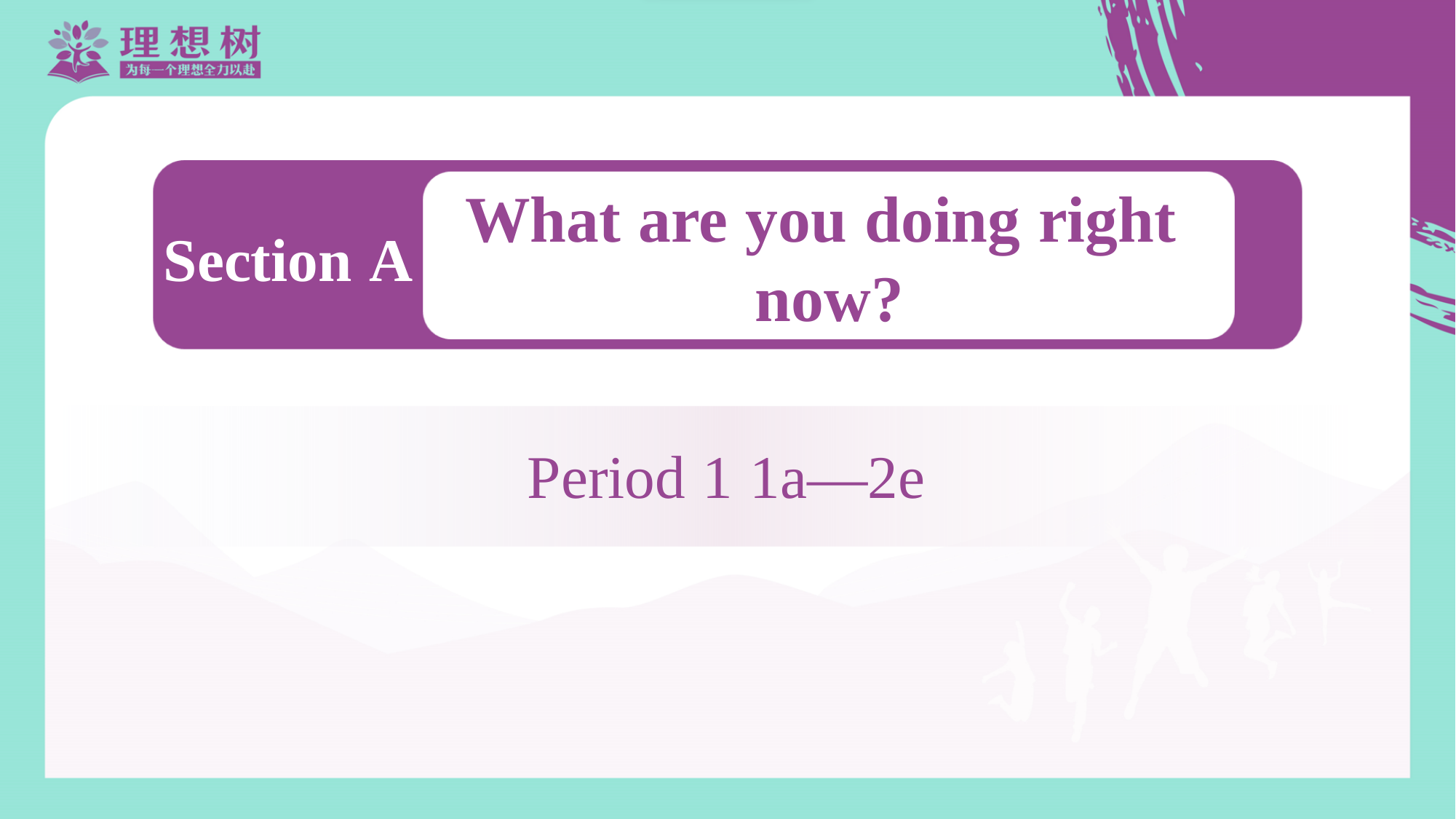

Section A
What are you doing right
now?
Period 1 1a—2e